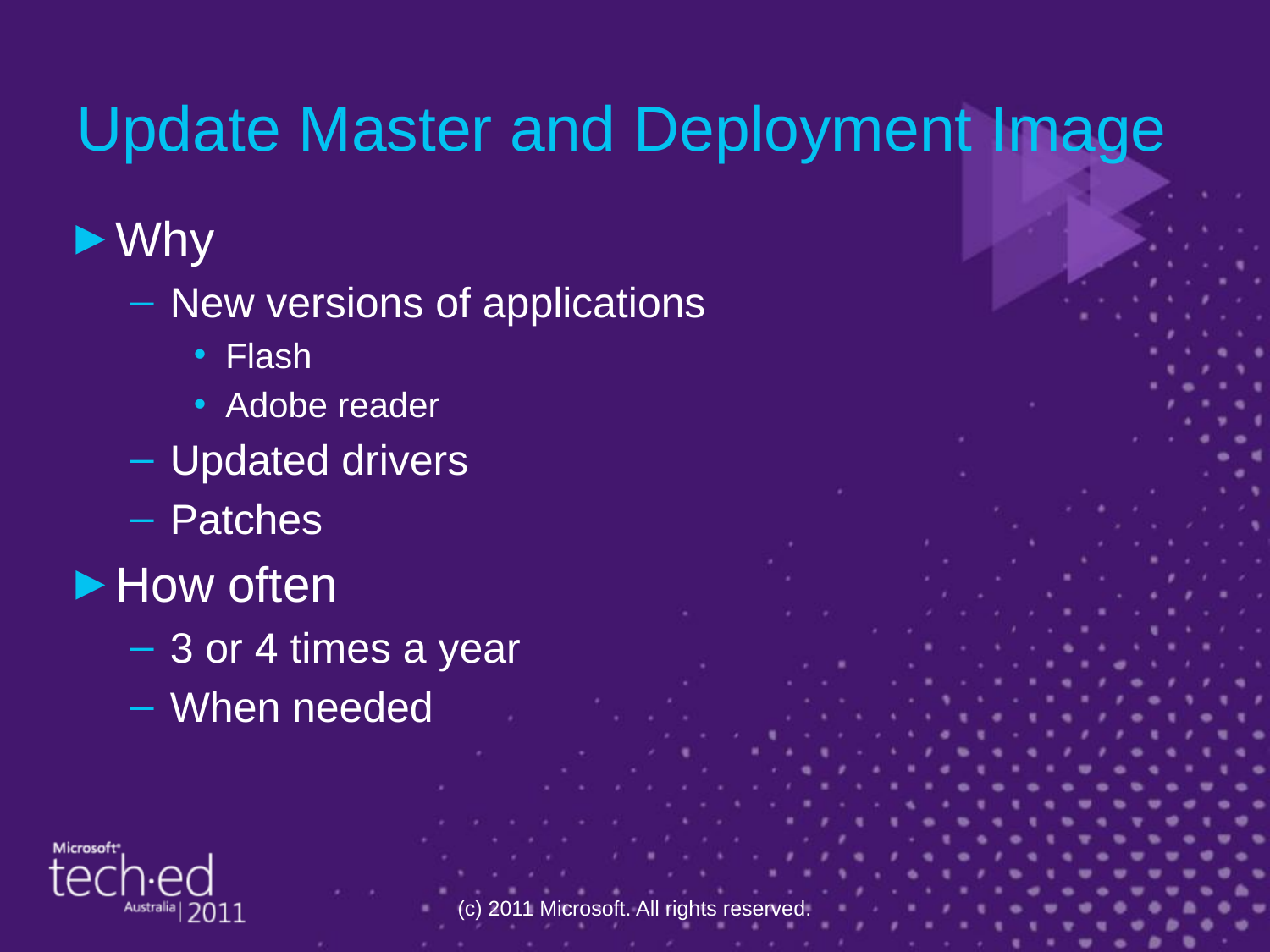

# Update Master and Deployment Image
Why
New versions of applications
Flash
Adobe reader
Updated drivers
Patches
How often
3 or 4 times a year
When needed
(c) 2011 Microsoft. All rights reserved.